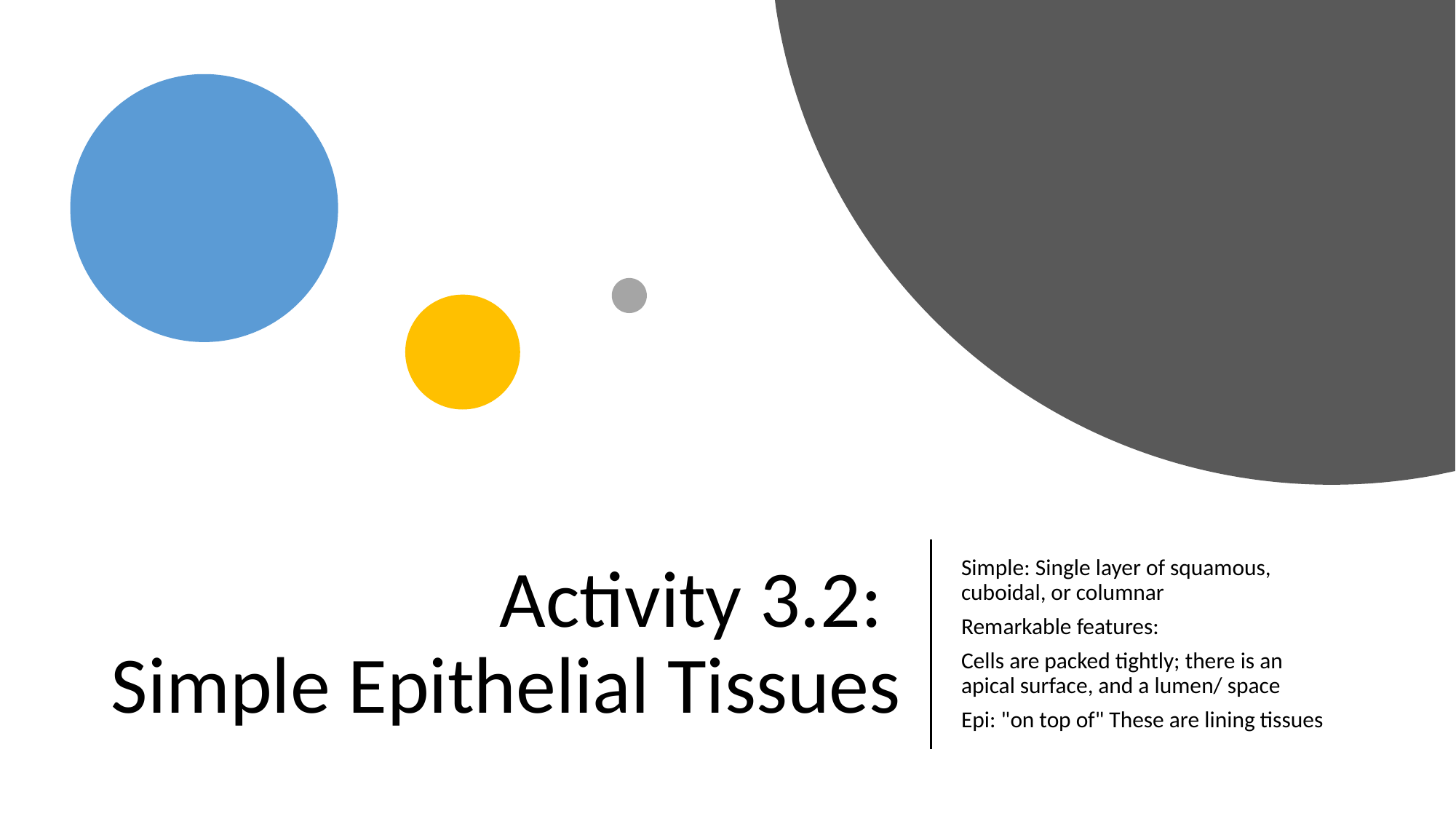

# Activity 3.2: Simple Epithelial Tissues
Simple: Single layer of squamous, cuboidal, or columnar
Remarkable features:
Cells are packed tightly; there is an apical surface, and a lumen/ space
Epi: "on top of" These are lining tissues